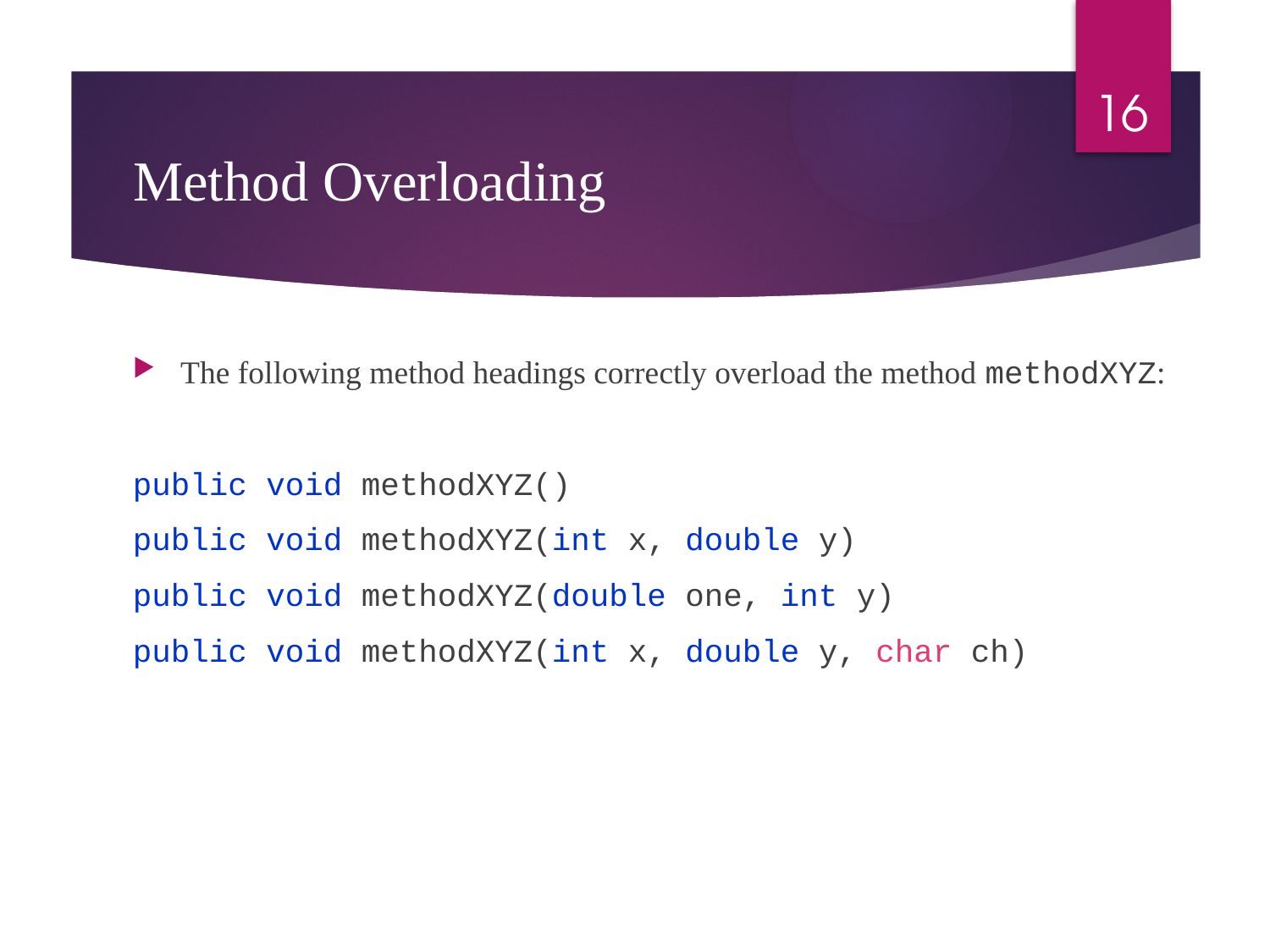

16
# Method Overloading
The following method headings correctly overload the method methodXYZ:

public void methodXYZ()
public void methodXYZ(int x, double y)
public void methodXYZ(double one, int y)
public void methodXYZ(int x, double y, char ch)